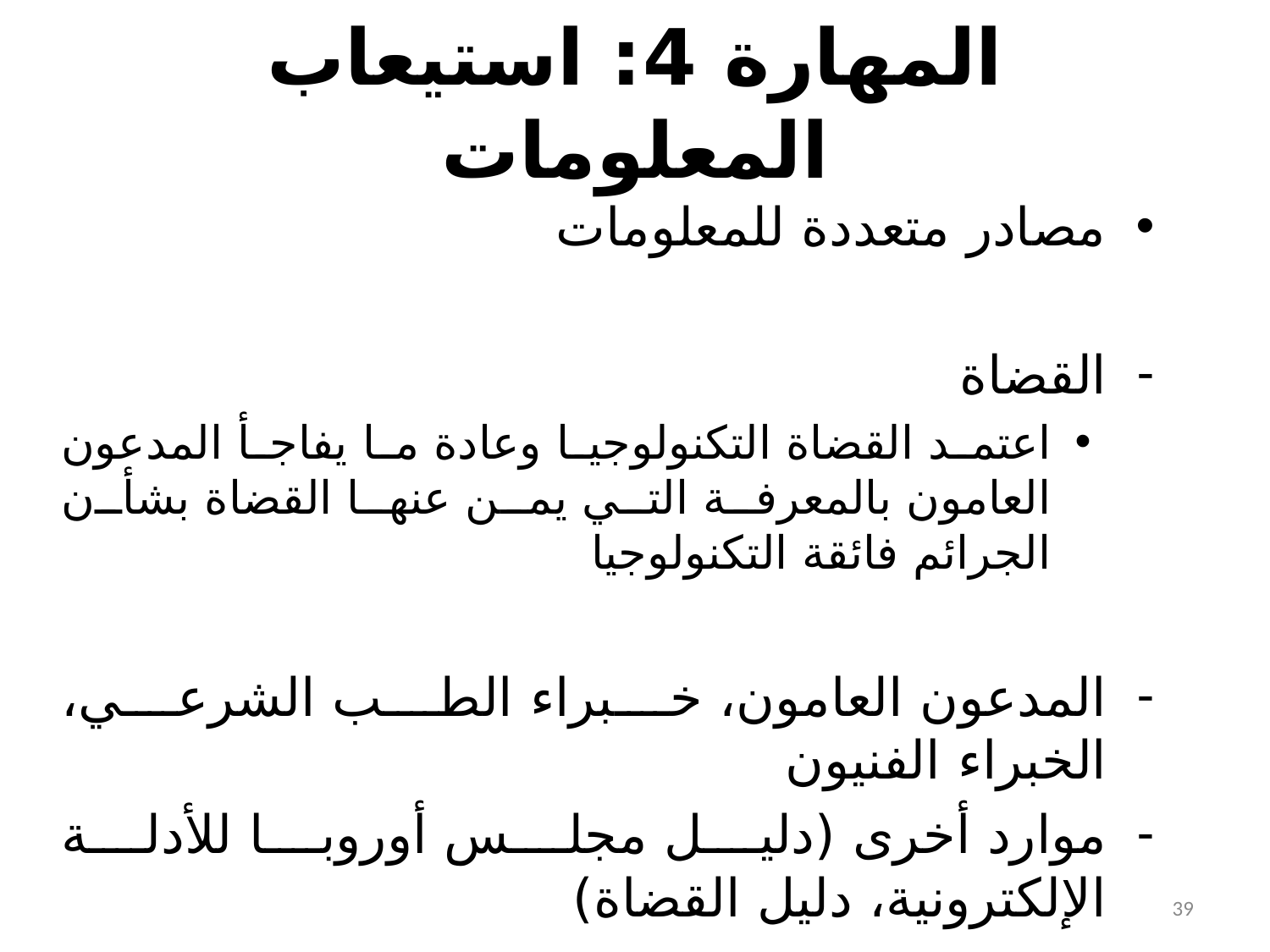

# المهارة 4: استيعاب المعلومات
مصادر متعددة للمعلومات

القضاة
اعتمد القضاة التكنولوجيا وعادة ما يفاجأ المدعون العامون بالمعرفة التي يمن عنها القضاة بشأن الجرائم فائقة التكنولوجيا

المدعون العامون، خبراء الطب الشرعي، الخبراء الفنيون
موارد أخرى (دليل مجلس أوروبا للأدلة الإلكترونية، دليل القضاة)
39